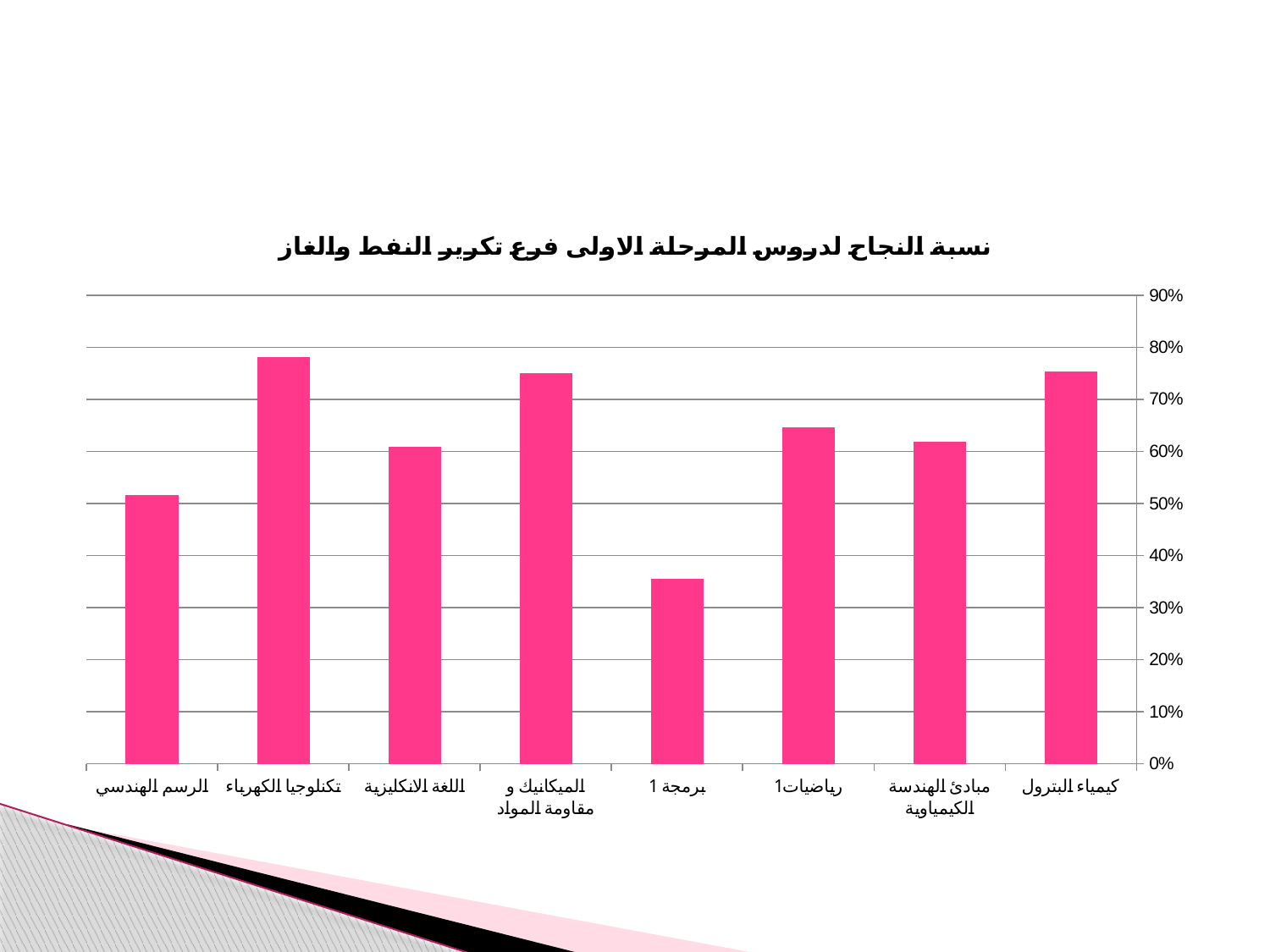

### Chart: نسبة النجاح لدروس المرحلة الاولى فرع تكرير النفط والغاز

| Category |  |
|---|---|
| كيمياء البترول | 0.7538461538461538 |
| مبادئ الهندسة الكيمياوية | 0.6190476190476192 |
| رياضيات1 | 0.6461538461538464 |
| برمجة 1 | 0.35483870967741943 |
| الميكانيك و مقاومة المواد | 0.7500000000000001 |
| اللغة الانكليزية | 0.6093750000000001 |
| تكنلوجيا الكهرباء | 0.78125 |
| الرسم الهندسي | 0.5156250000000001 |